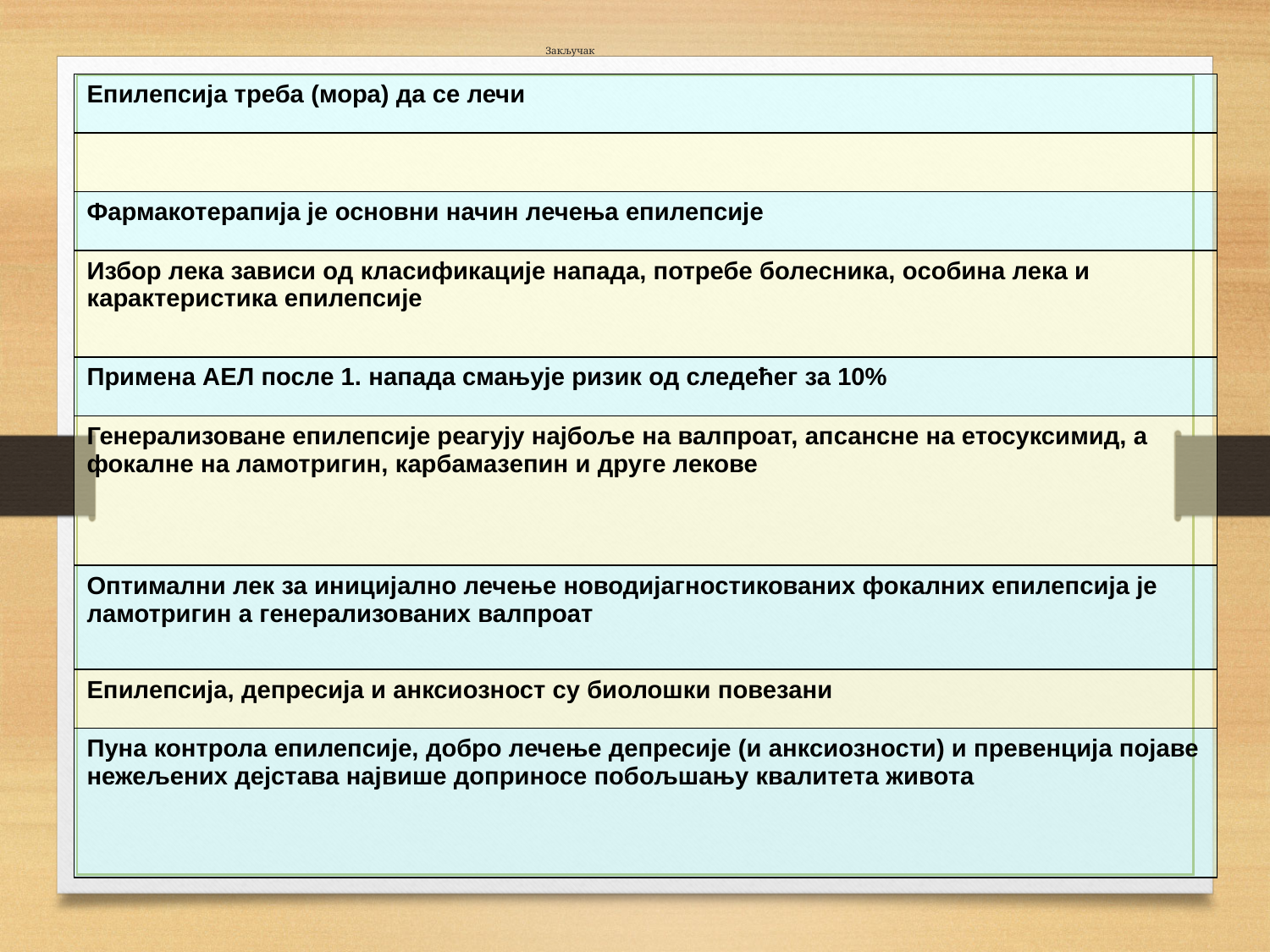

Закључак
| Епилепсија треба (мора) да се лечи |
| --- |
|  |
| Фармакотерапија је основни начин лечења епилепсије |
| Избор лека зависи од класификације напада, потребе болесника, особина лека и карактеристика епилепсије |
| Примена АЕЛ после 1. напада смањује ризик од следећег за 10% |
| Генерализоване епилепсије реагују најбоље на валпроат, апсансне на етосуксимид, а фокалне на ламотригин, карбамазепин и друге лекове |
| Оптимални лек за иницијално лечење новодијагностикованих фокалних епилепсија је ламотригин а генерализованих валпроат |
| Епилепсија, депресија и анксиозност су биолошки повезани |
| Пуна контрола епилепсије, добро лечење депресије (и анксиозности) и превенција појаве нежељених дејстава највише доприносе побољшању квалитета живота |